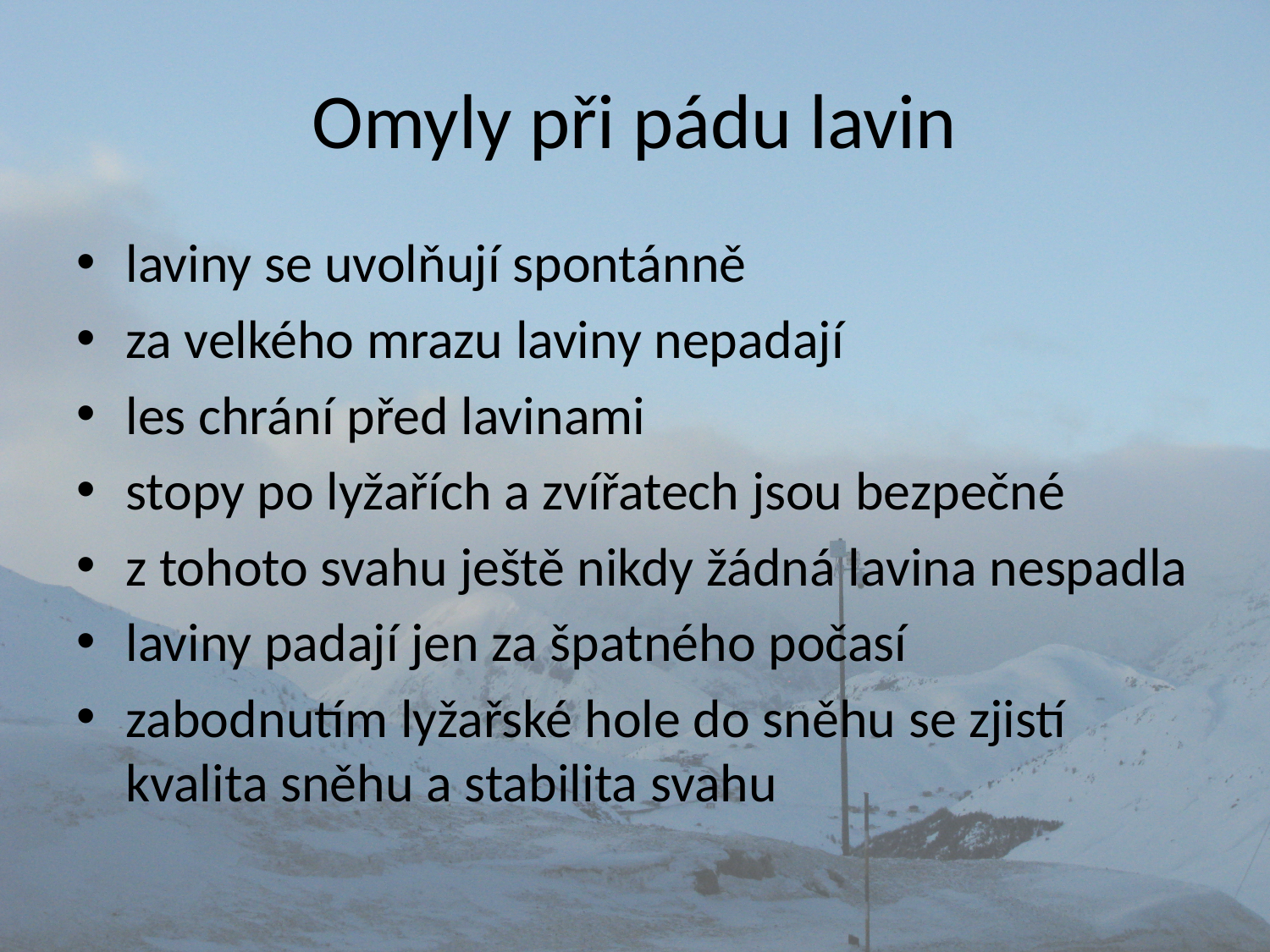

# Omyly při pádu lavin
laviny se uvolňují spontánně
za velkého mrazu laviny nepadají
les chrání před lavinami
stopy po lyžařích a zvířatech jsou bezpečné
z tohoto svahu ještě nikdy žádná lavina nespadla
laviny padají jen za špatného počasí
zabodnutím lyžařské hole do sněhu se zjistí kvalita sněhu a stabilita svahu